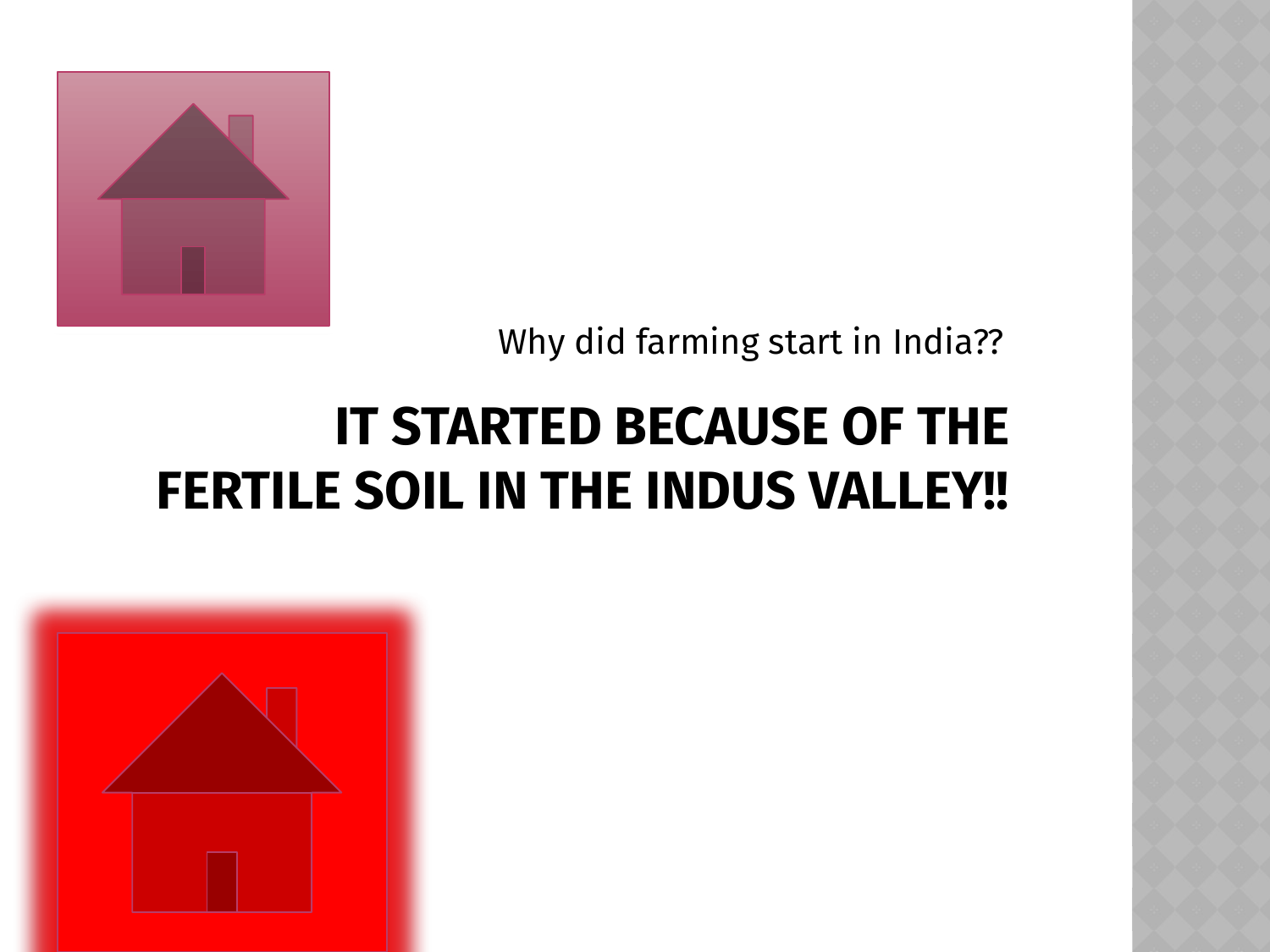

Why did farming start in India??
# It started because of the fertile soil in the indus valley!!